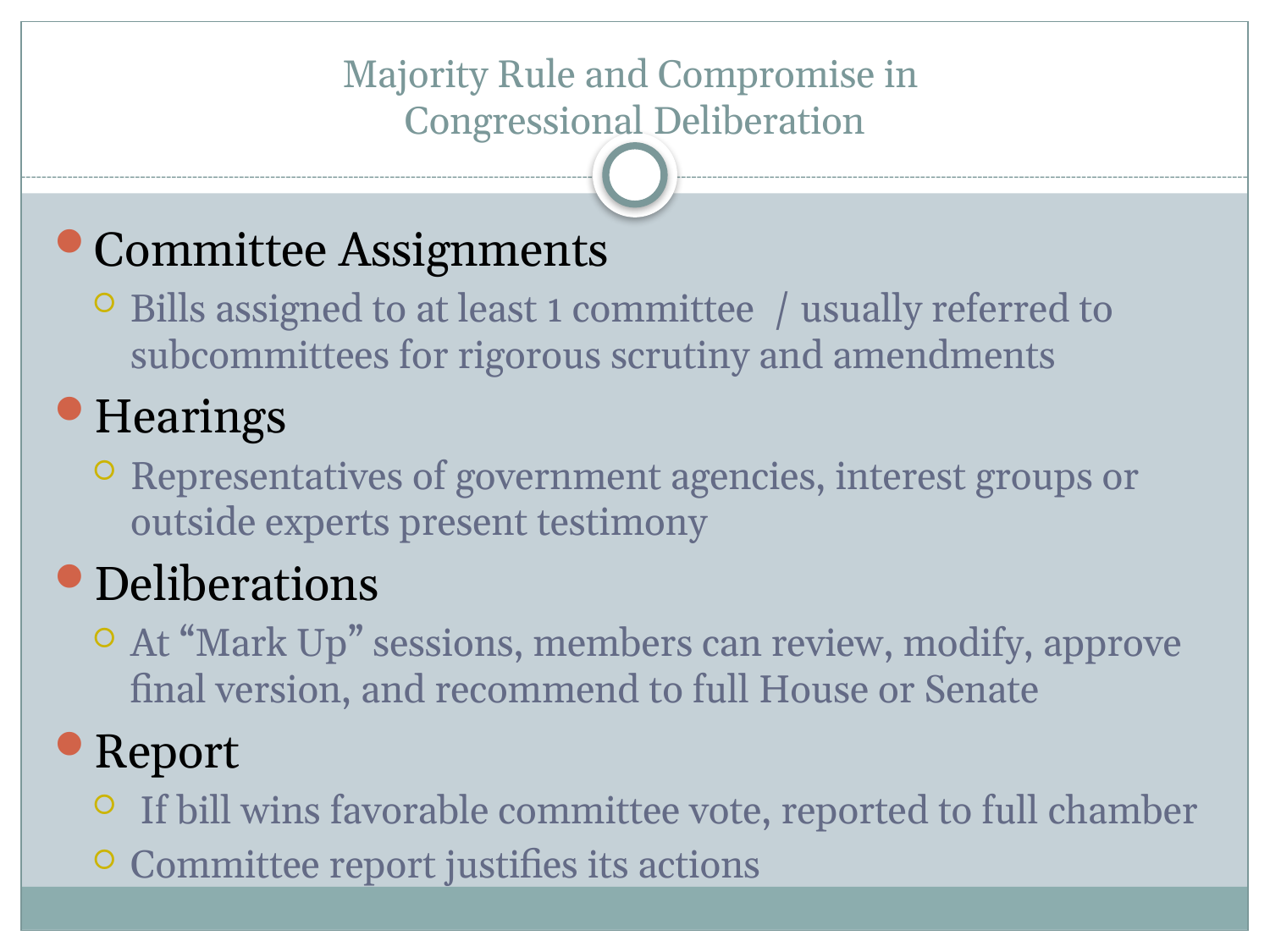

# Majority Rule and Compromise in Congressional Deliberation
Committee Assignments
Bills assigned to at least 1 committee  / usually referred to subcommittees for rigorous scrutiny and amendments
Hearings
Representatives of government agencies, interest groups or outside experts present testimony
Deliberations
At “Mark Up” sessions, members can review, modify, approve final version, and recommend to full House or Senate
Report
 If bill wins favorable committee vote, reported to full chamber
Committee report justifies its actions